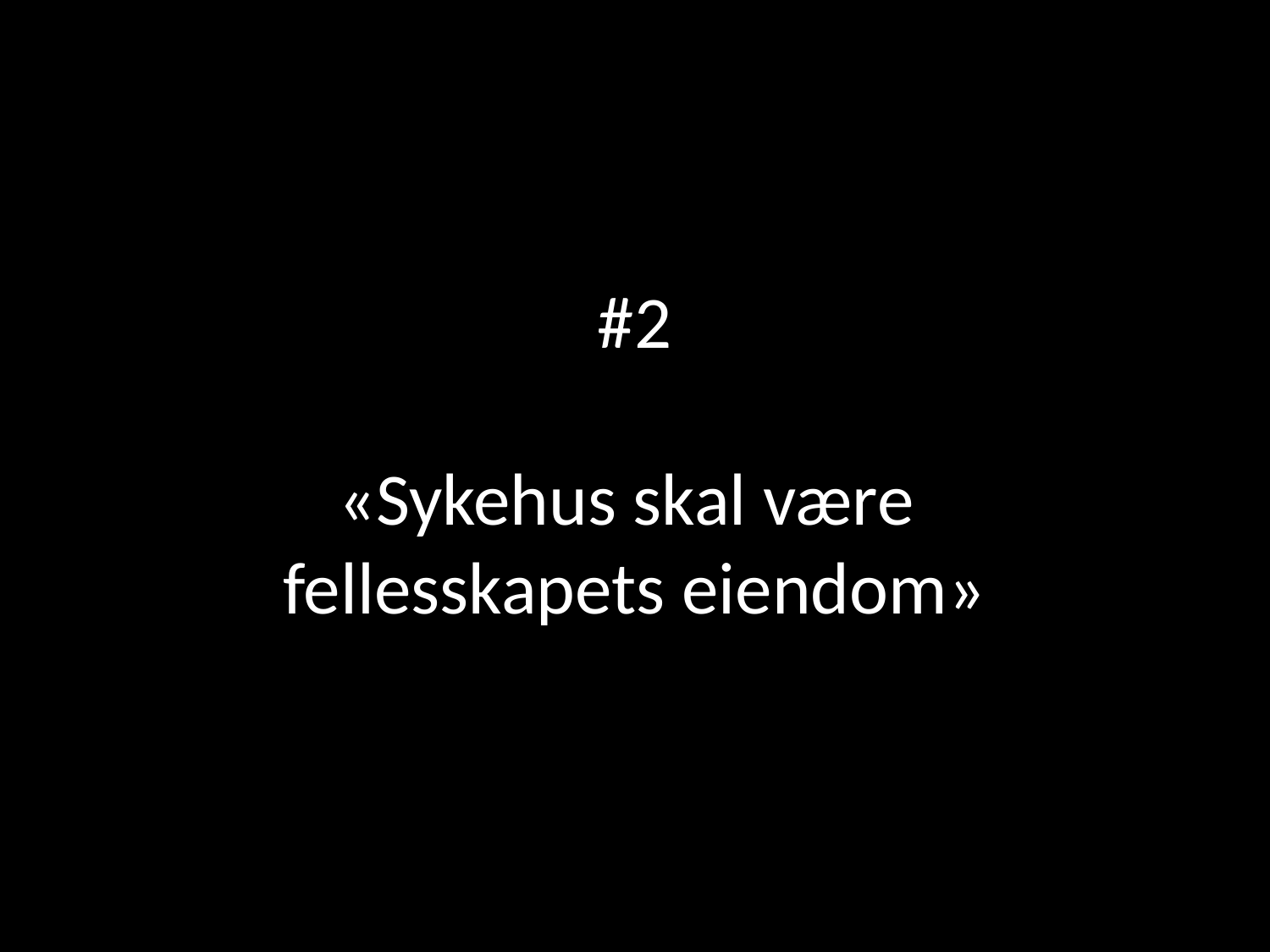

# #2 «Sykehus skal være fellesskapets eiendom»